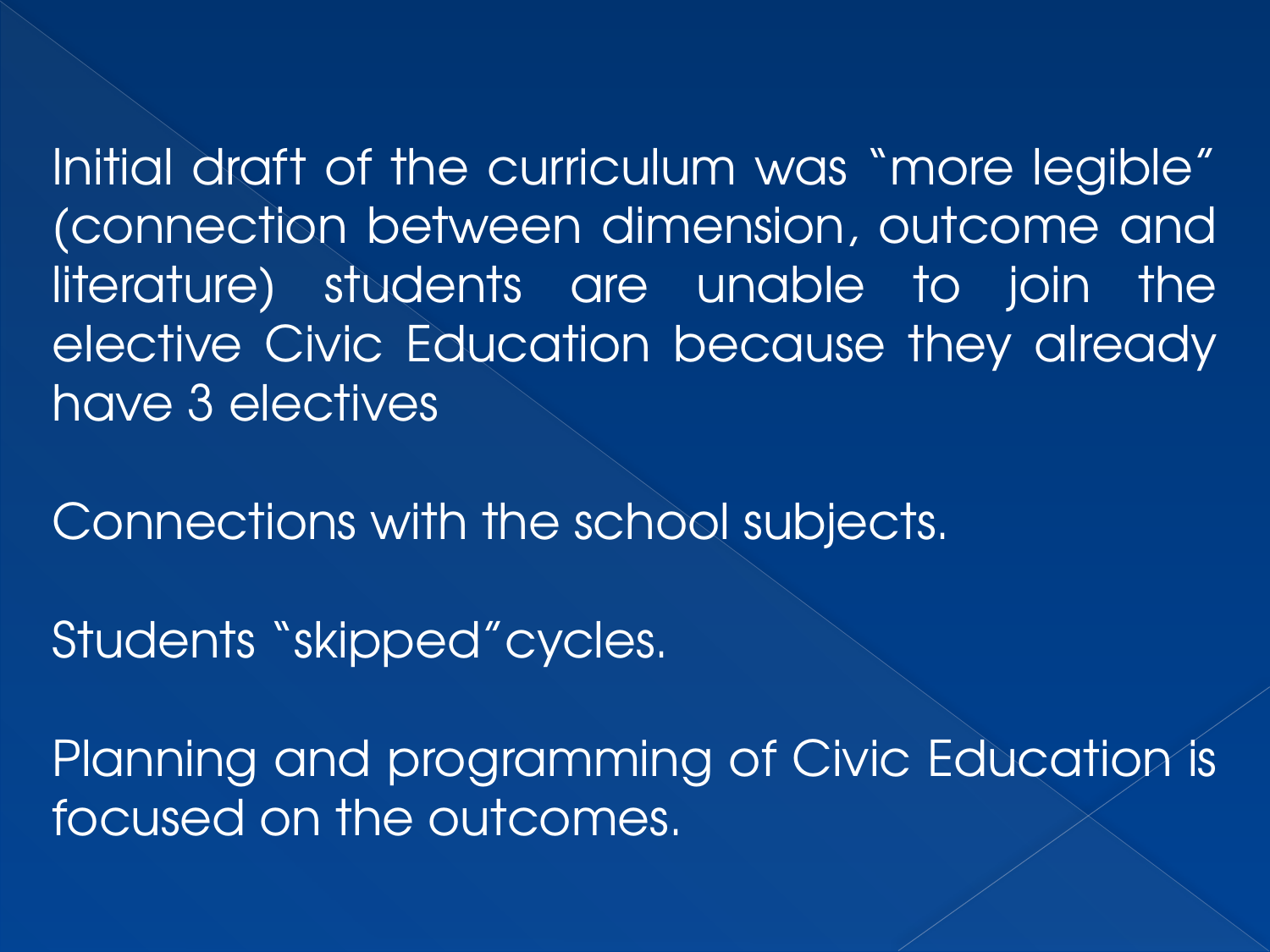

Initial draft of the curriculum was “more legible” (connection between dimension, outcome and literature) students are unable to join the elective Civic Education because they already have 3 electives

Connections with the school subjects.

Students “skipped”cycles.

Planning and programming of Civic Education is focused on the outcomes.